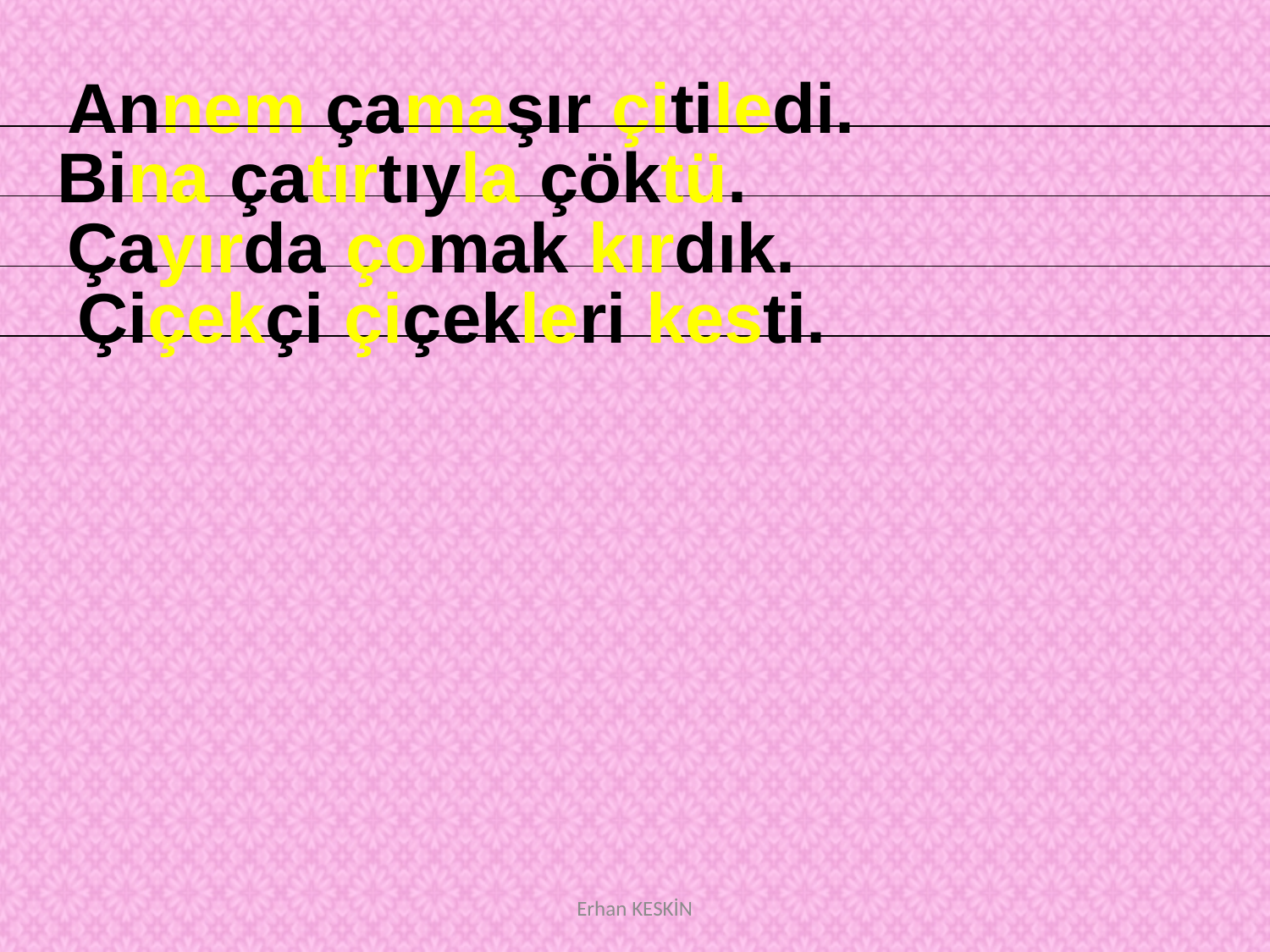

Annem çamaşır çitiledi.
Bina çatırtıyla çöktü.
Çayırda çomak kırdık.
Çiçekçi çiçekleri kesti.
Erhan KESKİN